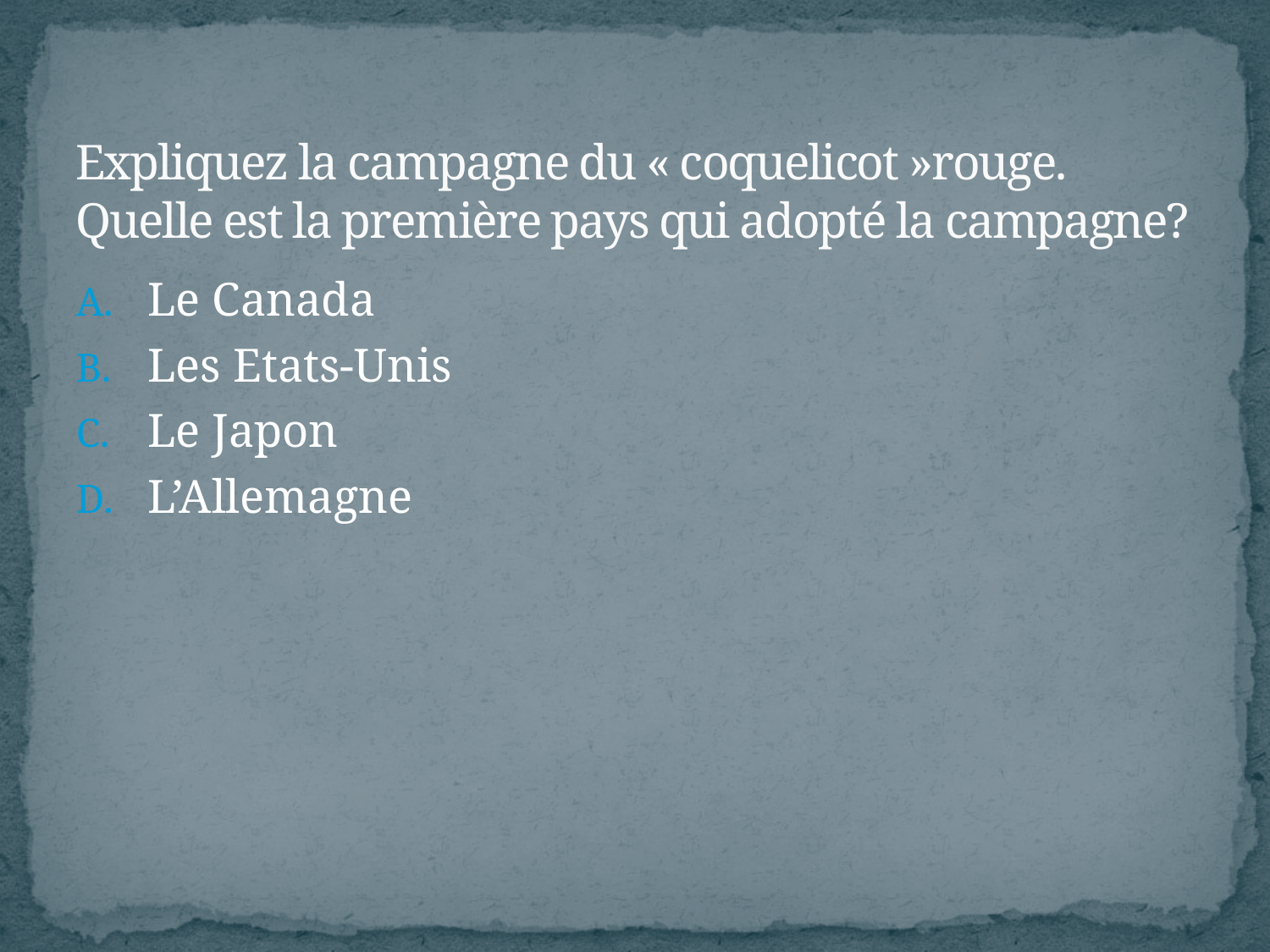

# Expliquez la campagne du « coquelicot »rouge.  Quelle est la première pays qui adopté la campagne?
Le Canada
Les Etats-Unis
Le Japon
L’Allemagne